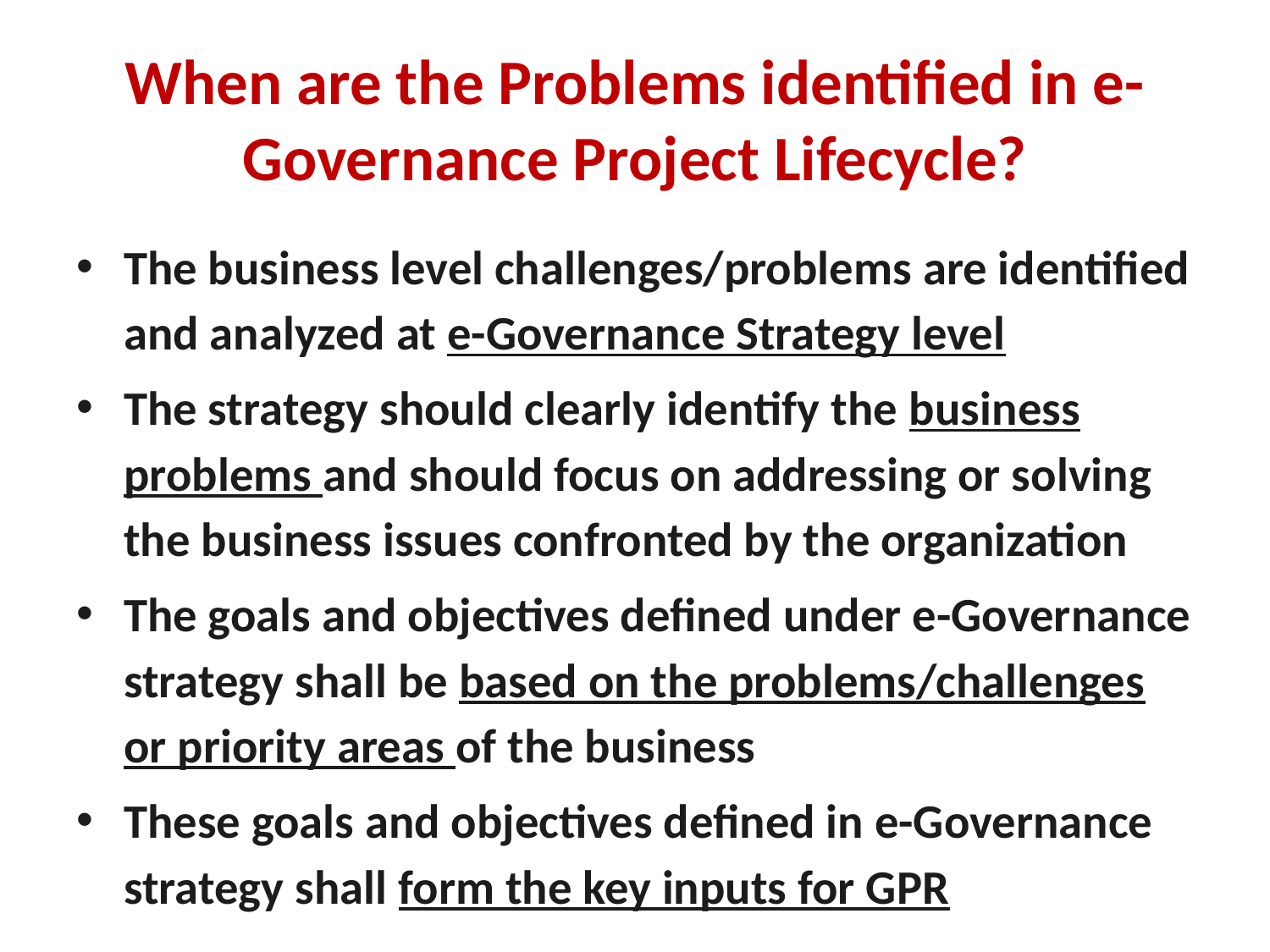

# When are the Problems identified in e-Governance Project Lifecycle?
The business level challenges/problems are identified and analyzed at e-Governance Strategy level
The strategy should clearly identify the business problems and should focus on addressing or solving the business issues confronted by the organization
The goals and objectives defined under e-Governance strategy shall be based on the problems/challenges or priority areas of the business
These goals and objectives defined in e-Governance strategy shall form the key inputs for GPR